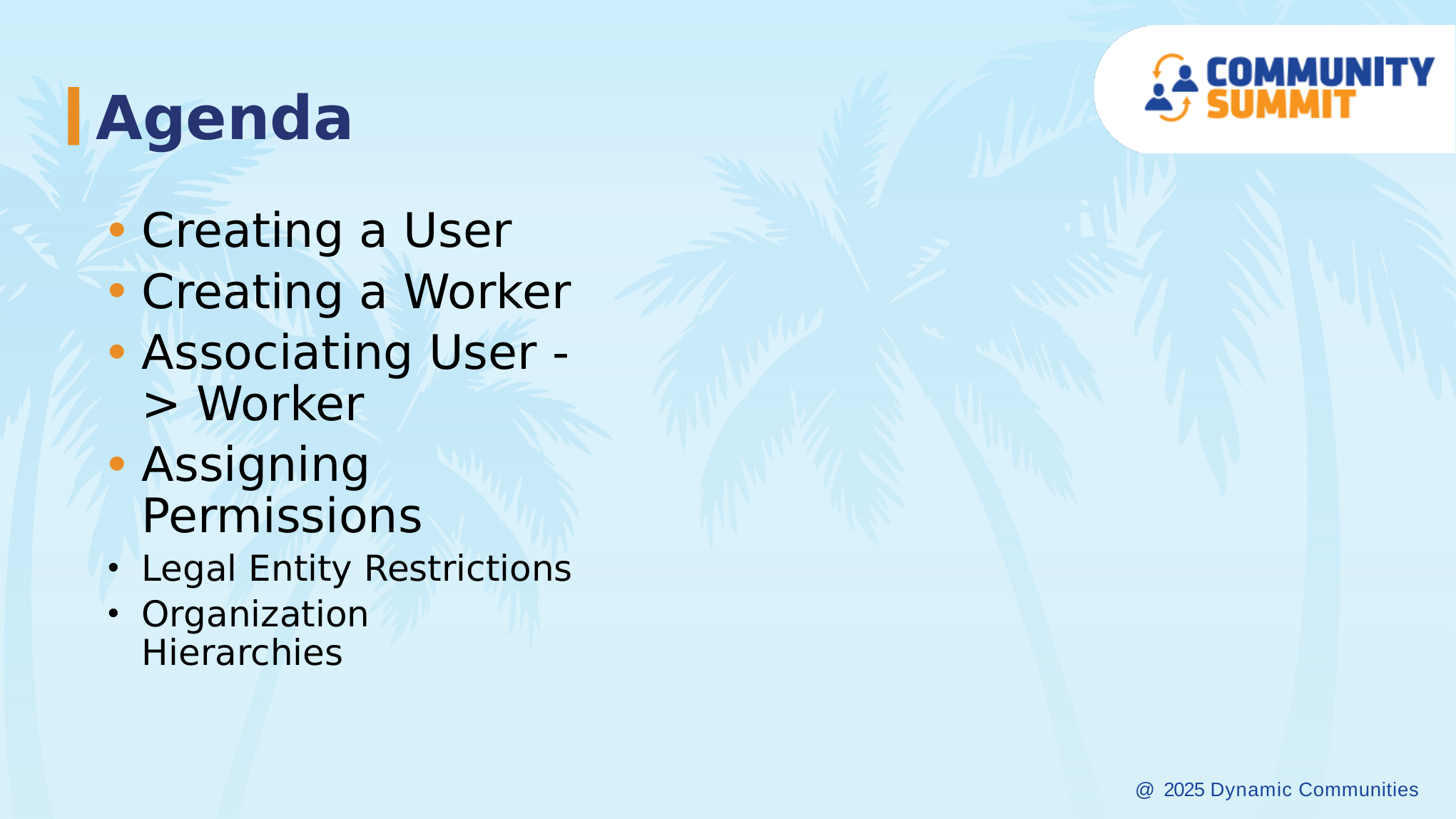

Creating a User
Creating a Worker
Associating User -> Worker
Assigning Permissions
Legal Entity Restrictions
Organization Hierarchies